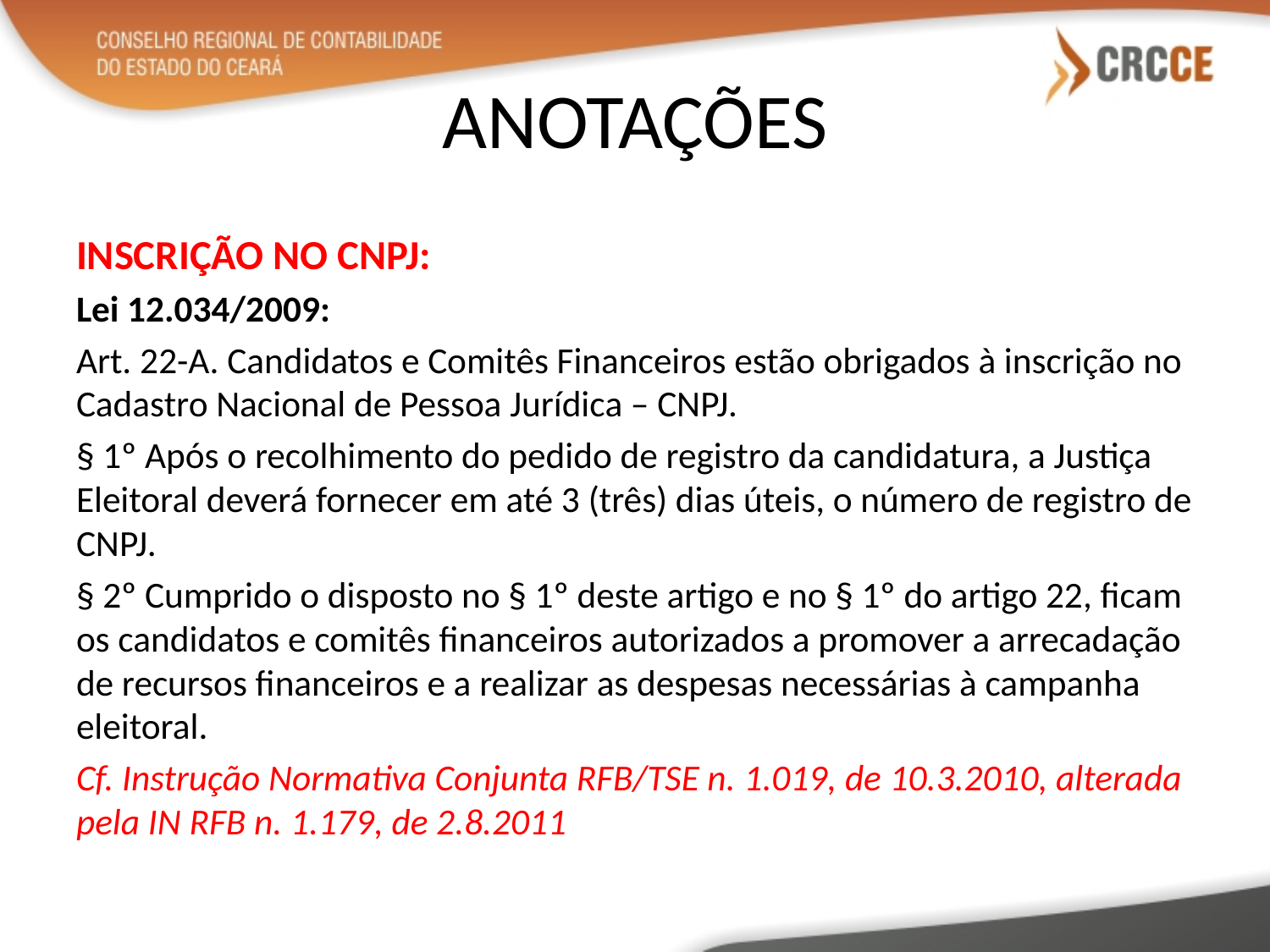

# ANOTAÇÕES
INSCRIÇÃO NO CNPJ:
Lei 12.034/2009:
Art. 22-A. Candidatos e Comitês Financeiros estão obrigados à inscrição no Cadastro Nacional de Pessoa Jurídica – CNPJ.
§ 1º Após o recolhimento do pedido de registro da candidatura, a Justiça Eleitoral deverá fornecer em até 3 (três) dias úteis, o número de registro de CNPJ.
§ 2º Cumprido o disposto no § 1º deste artigo e no § 1º do artigo 22, ficam os candidatos e comitês financeiros autorizados a promover a arrecadação de recursos financeiros e a realizar as despesas necessárias à campanha eleitoral.
Cf. Instrução Normativa Conjunta RFB/TSE n. 1.019, de 10.3.2010, alterada pela IN RFB n. 1.179, de 2.8.2011